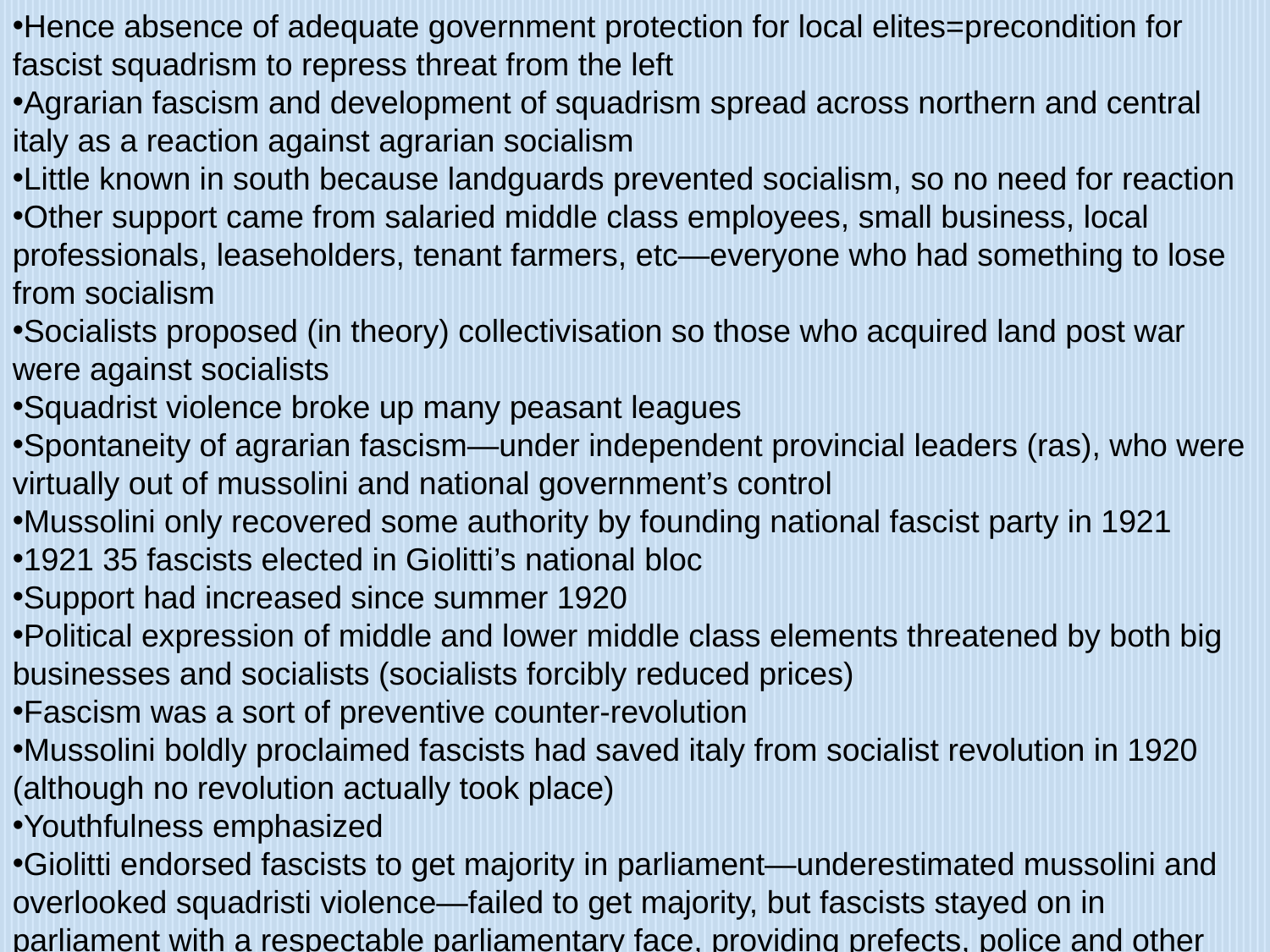

Hence absence of adequate government protection for local elites=precondition for fascist squadrism to repress threat from the left
Agrarian fascism and development of squadrism spread across northern and central italy as a reaction against agrarian socialism
Little known in south because landguards prevented socialism, so no need for reaction
Other support came from salaried middle class employees, small business, local professionals, leaseholders, tenant farmers, etc—everyone who had something to lose from socialism
Socialists proposed (in theory) collectivisation so those who acquired land post war were against socialists
Squadrist violence broke up many peasant leagues
Spontaneity of agrarian fascism—under independent provincial leaders (ras), who were virtually out of mussolini and national government’s control
Mussolini only recovered some authority by founding national fascist party in 1921
1921 35 fascists elected in Giolitti’s national bloc
Support had increased since summer 1920
Political expression of middle and lower middle class elements threatened by both big businesses and socialists (socialists forcibly reduced prices)
Fascism was a sort of preventive counter-revolution
Mussolini boldly proclaimed fascists had saved italy from socialist revolution in 1920 (although no revolution actually took place)
Youthfulness emphasized
Giolitti endorsed fascists to get majority in parliament—underestimated mussolini and overlooked squadristi violence—failed to get majority, but fascists stayed on in parliament with a respectable parliamentary face, providing prefects, police and other state authorities with excuse to turn blind eye to fascist excesses